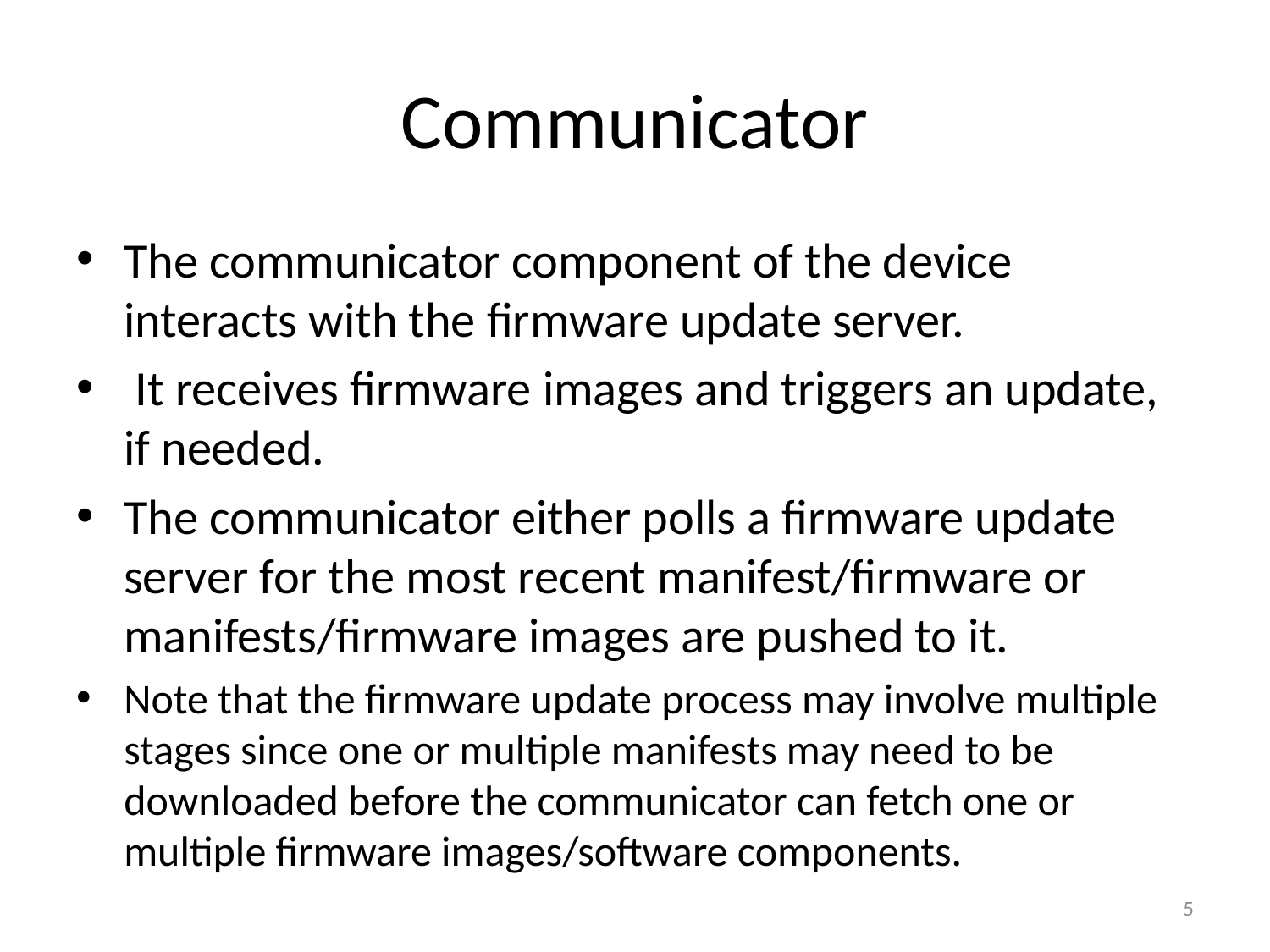

# Communicator
The communicator component of the device interacts with the firmware update server.
 It receives firmware images and triggers an update, if needed.
The communicator either polls a firmware update server for the most recent manifest/firmware or manifests/firmware images are pushed to it.
Note that the firmware update process may involve multiple stages since one or multiple manifests may need to be  downloaded before the communicator can fetch one or multiple firmware images/software components.
5